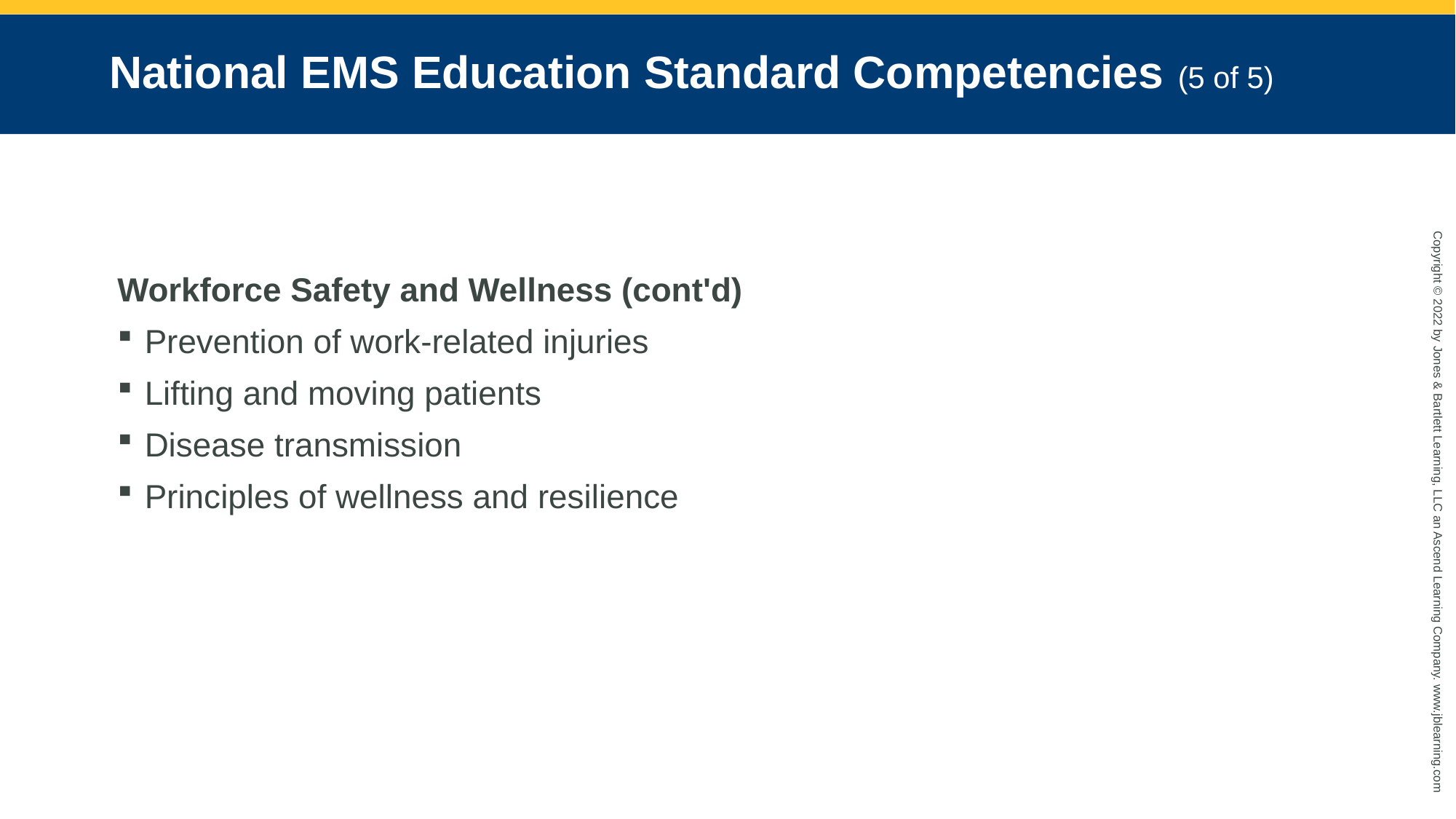

# National EMS Education Standard Competencies (5 of 5)
Workforce Safety and Wellness (cont'd)
Prevention of work-related injuries
Lifting and moving patients
Disease transmission
Principles of wellness and resilience